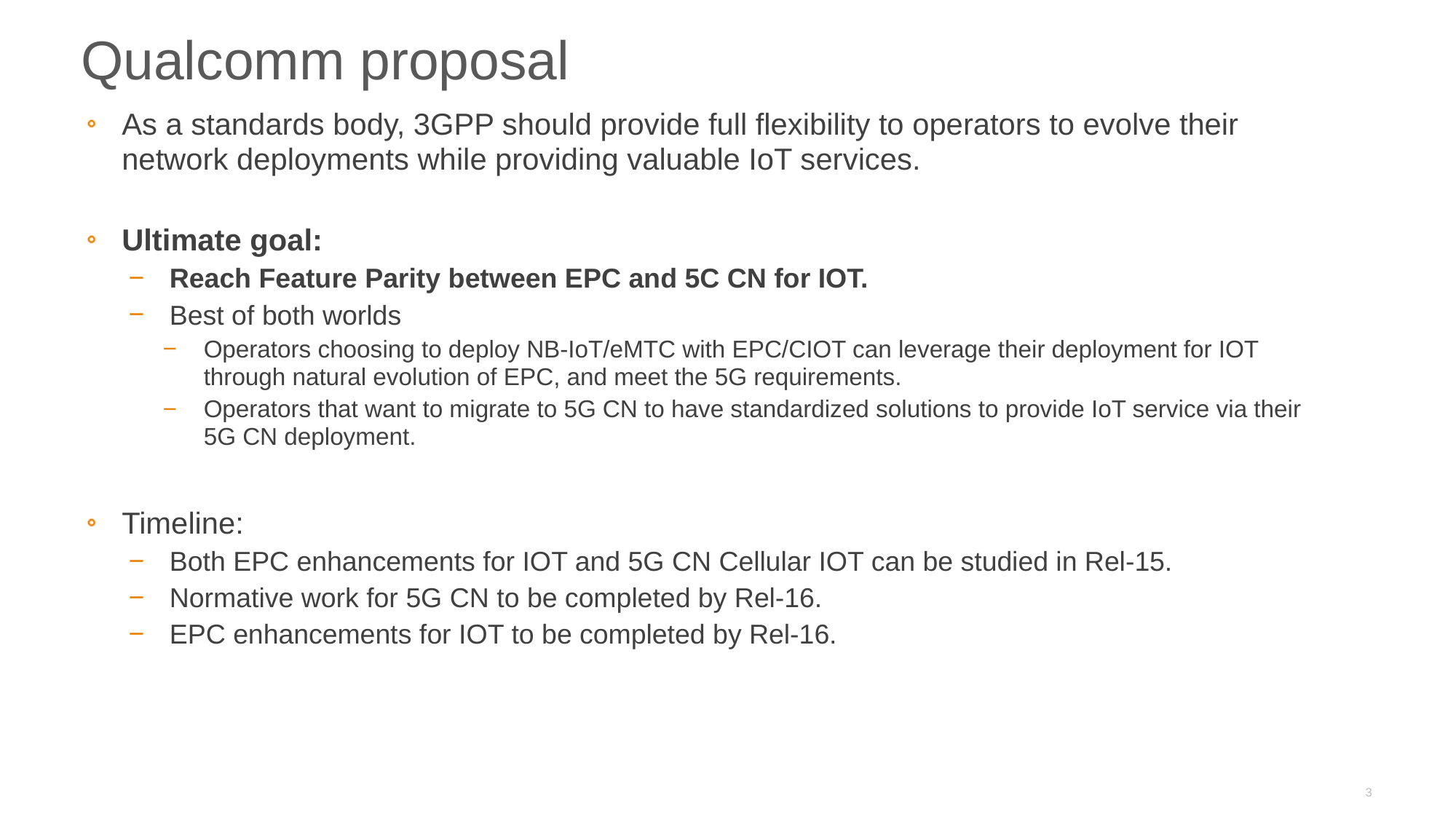

# Qualcomm proposal
As a standards body, 3GPP should provide full flexibility to operators to evolve their network deployments while providing valuable IoT services.

Ultimate goal:
Reach Feature Parity between EPC and 5C CN for IOT.
Best of both worlds
Operators choosing to deploy NB-IoT/eMTC with EPC/CIOT can leverage their deployment for IOT through natural evolution of EPC, and meet the 5G requirements.
Operators that want to migrate to 5G CN to have standardized solutions to provide IoT service via their 5G CN deployment.

Timeline:
Both EPC enhancements for IOT and 5G CN Cellular IOT can be studied in Rel-15.
Normative work for 5G CN to be completed by Rel-16.
EPC enhancements for IOT to be completed by Rel-16.